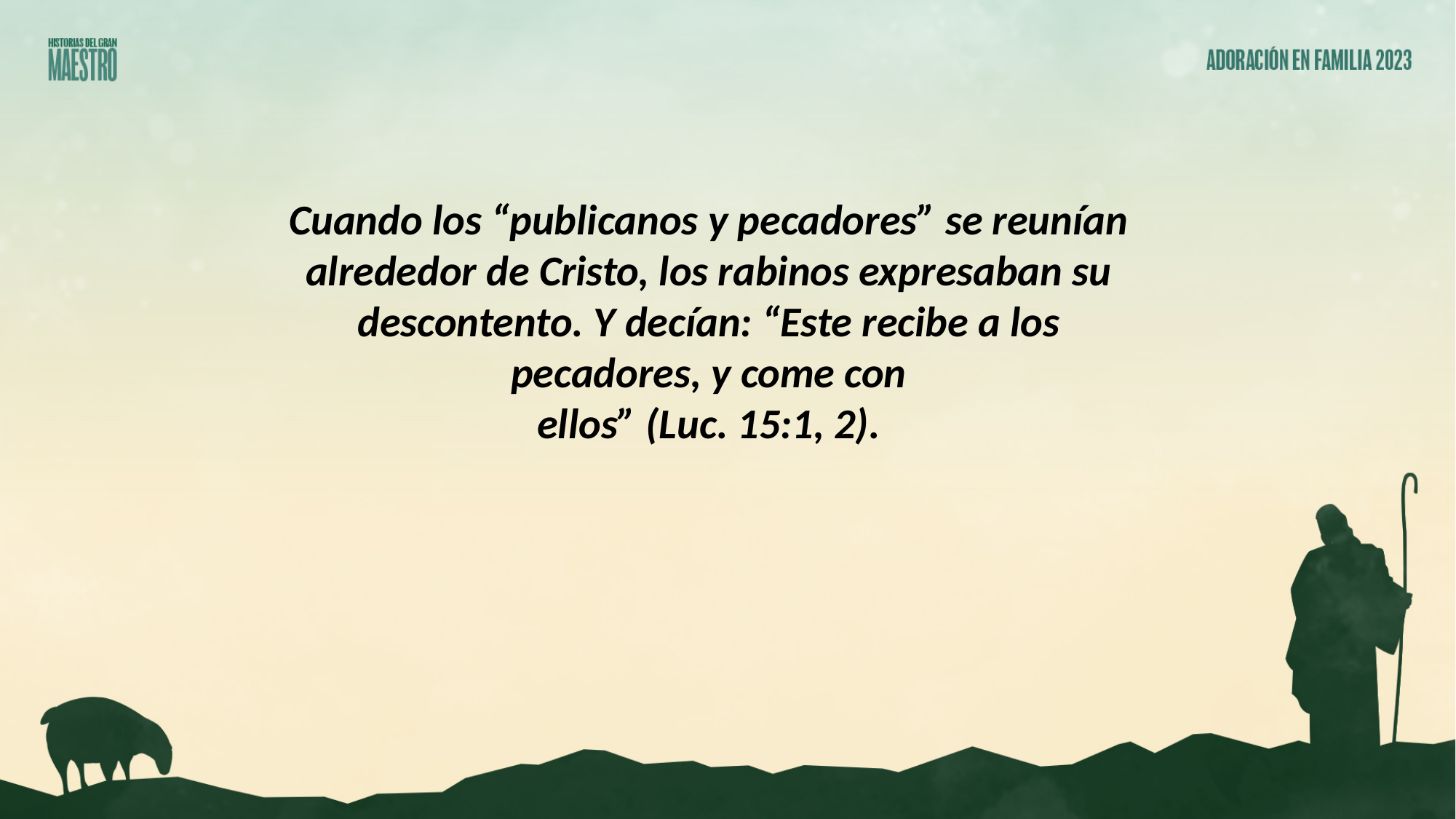

Cuando los “publicanos y pecadores” se reunían alrededor de Cristo, los rabinos expresaban su descontento. Y decían: “Este recibe a los pecadores, y come con
ellos” (Luc. 15:1, 2).